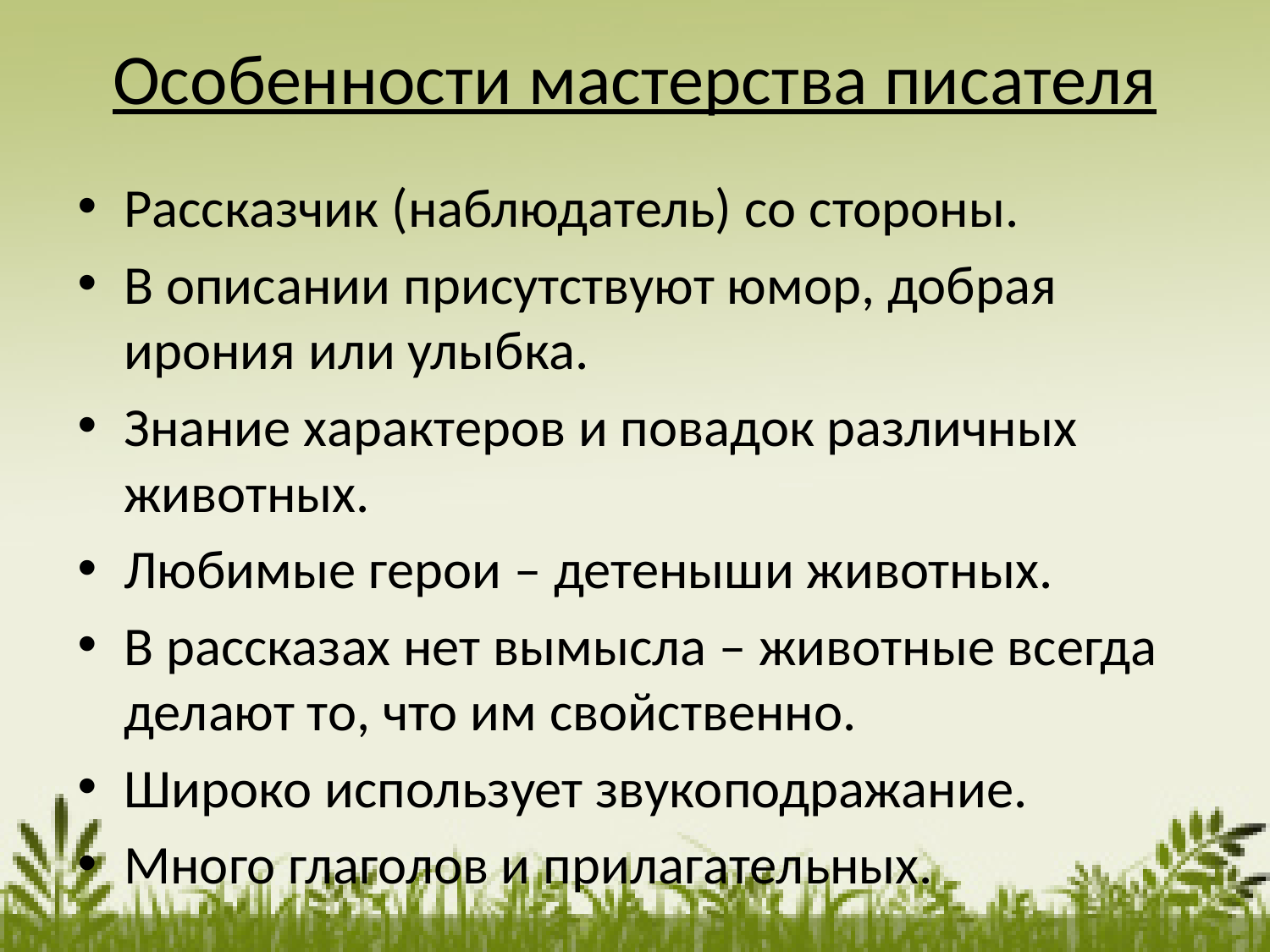

# Особенности мастерства писателя
Рассказчик (наблюдатель) со стороны.
В описании присутствуют юмор, добрая ирония или улыбка.
Знание характеров и повадок различных животных.
Любимые герои – детеныши животных.
В рассказах нет вымысла – животные всегда делают то, что им свойственно.
Широко использует звукоподражание.
Много глаголов и прилагательных.